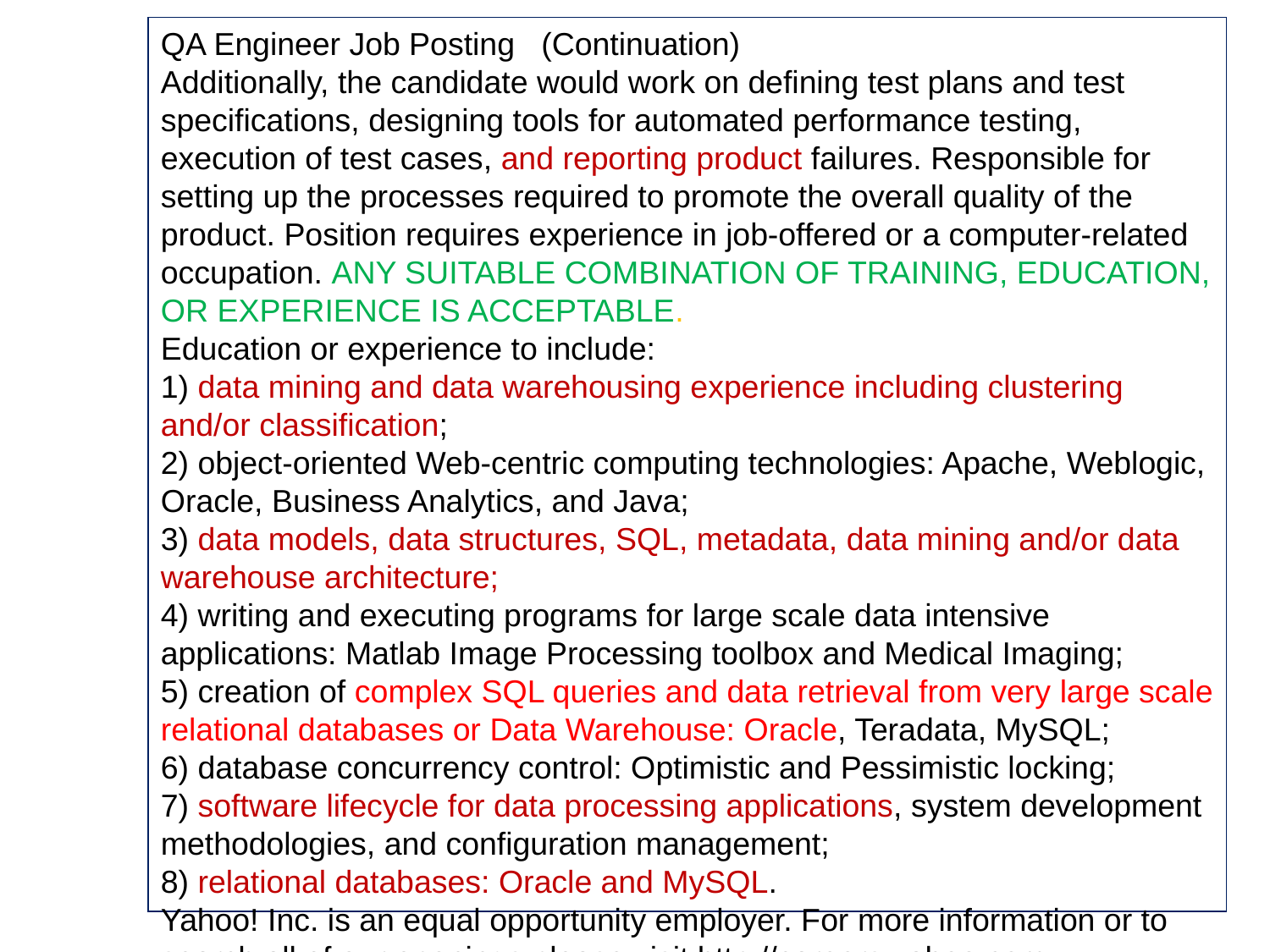

QA Engineer Job Posting   (Continuation)
Additionally, the candidate would work on defining test plans and test specifications, designing tools for automated performance testing, execution of test cases, and reporting product failures. Responsible for setting up the processes required to promote the overall quality of the product. Position requires experience in job-offered or a computer-related occupation. ANY SUITABLE COMBINATION OF TRAINING, EDUCATION, OR EXPERIENCE IS ACCEPTABLE.
Education or experience to include:
1) data mining and data warehousing experience including clustering and/or classification;
2) object-oriented Web-centric computing technologies: Apache, Weblogic, Oracle, Business Analytics, and Java;
3) data models, data structures, SQL, metadata, data mining and/or data warehouse architecture;
4) writing and executing programs for large scale data intensive applications: Matlab Image Processing toolbox and Medical Imaging;
5) creation of complex SQL queries and data retrieval from very large scale relational databases or Data Warehouse: Oracle, Teradata, MySQL;
6) database concurrency control: Optimistic and Pessimistic locking;
7) software lifecycle for data processing applications, system development methodologies, and configuration management;
8) relational databases: Oracle and MySQL.
Yahoo! Inc. is an equal opportunity employer. For more information or to search all of our openings please visit http://careers.yahoo.com.